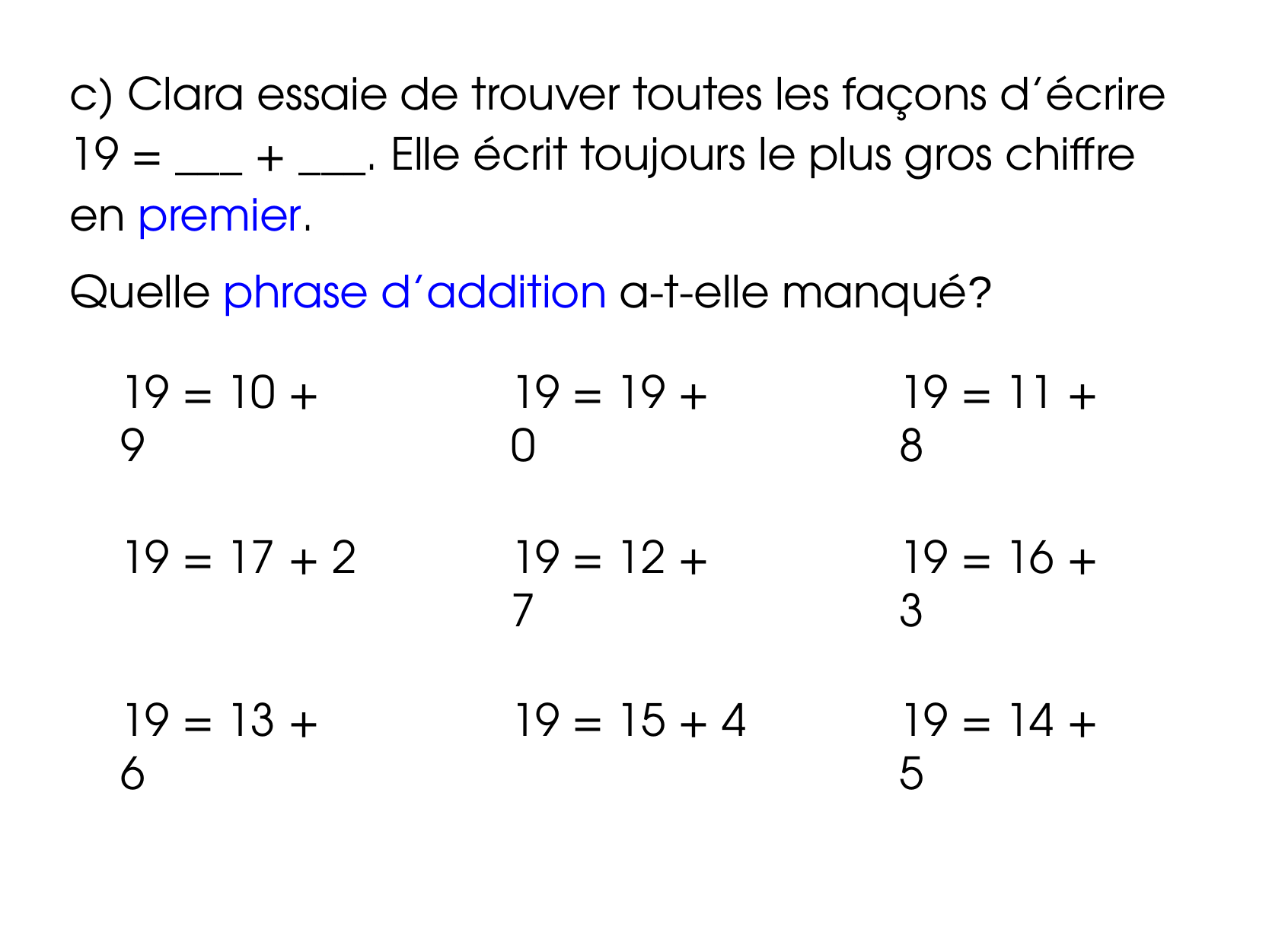

c) Clara essaie de trouver toutes les façons d’écrire 19 = ___ + ___. Elle écrit toujours le plus gros chiffre en premier.
Quelle phrase d’addition a-t-elle manqué?
19 = 10 + 9
19 = 19 + 0
19 = 11 + 8
19 = 17 + 2
19 = 12 + 7
19 = 16 + 3
19 = 13 + 6
19 = 15 + 4
19 = 14 + 5